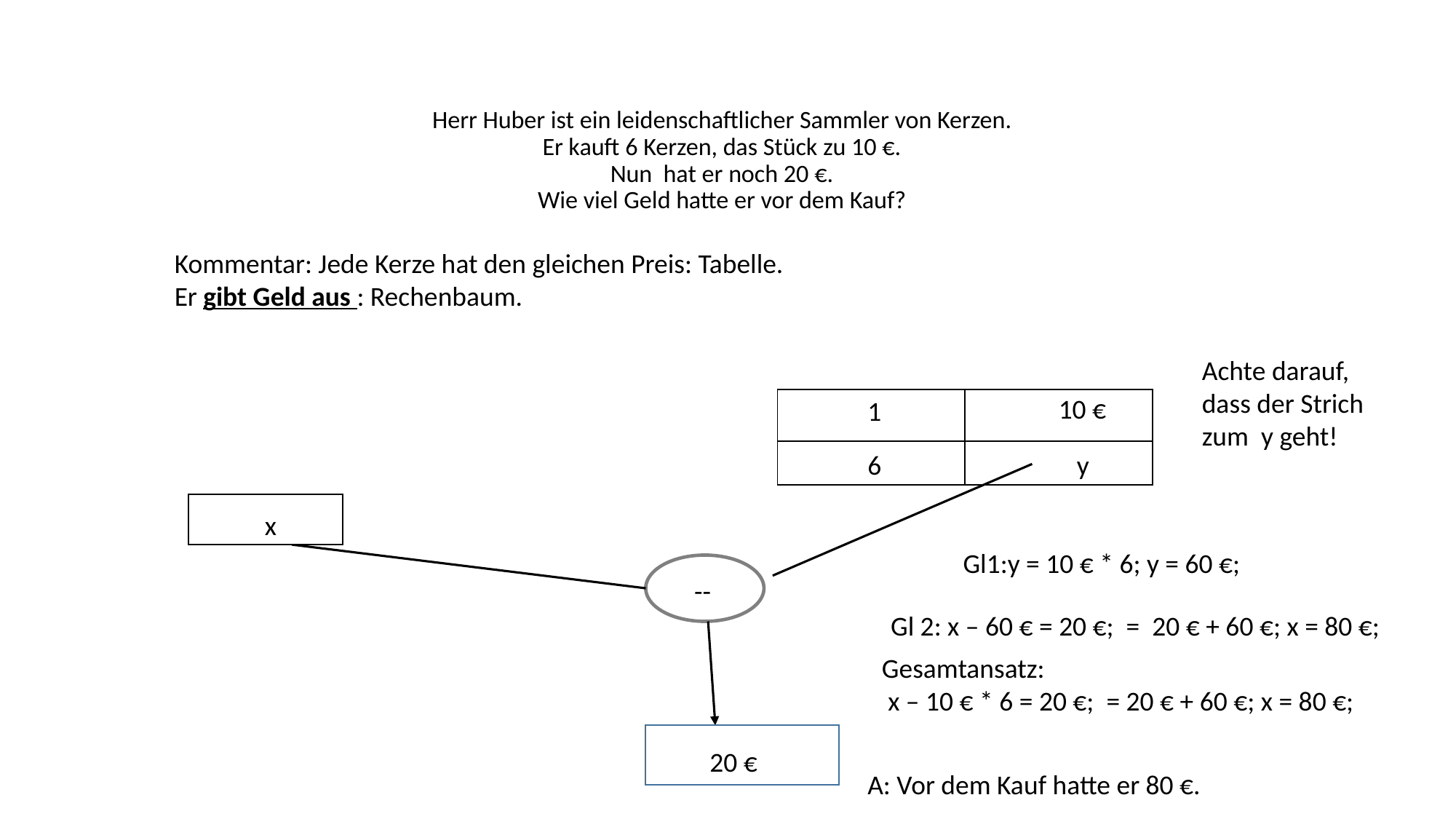

# Herr Huber ist ein leidenschaftlicher Sammler von Kerzen. Er kauft 6 Kerzen, das Stück zu 10 €. Nun  hat er noch 20 €. Wie viel Geld hatte er vor dem Kauf?
Kommentar: Jede Kerze hat den gleichen Preis: Tabelle.
Er gibt Geld aus : Rechenbaum.
Achte darauf, dass der Strich zum  y geht!
10 €
1
|  |  |
| --- | --- |
|  |  |
   y
6

 x
 Gl1:y = 10 € * 6; y = 60 €;

--
Gl 2: x – 60 € = 20 €;  =  20 € + 60 €; x = 80 €;
Gesamtansatz:
 x – 10 € * 6 = 20 €;  = 20 € + 60 €; x = 80 €;

20 €
A: Vor dem Kauf hatte er 80 €.